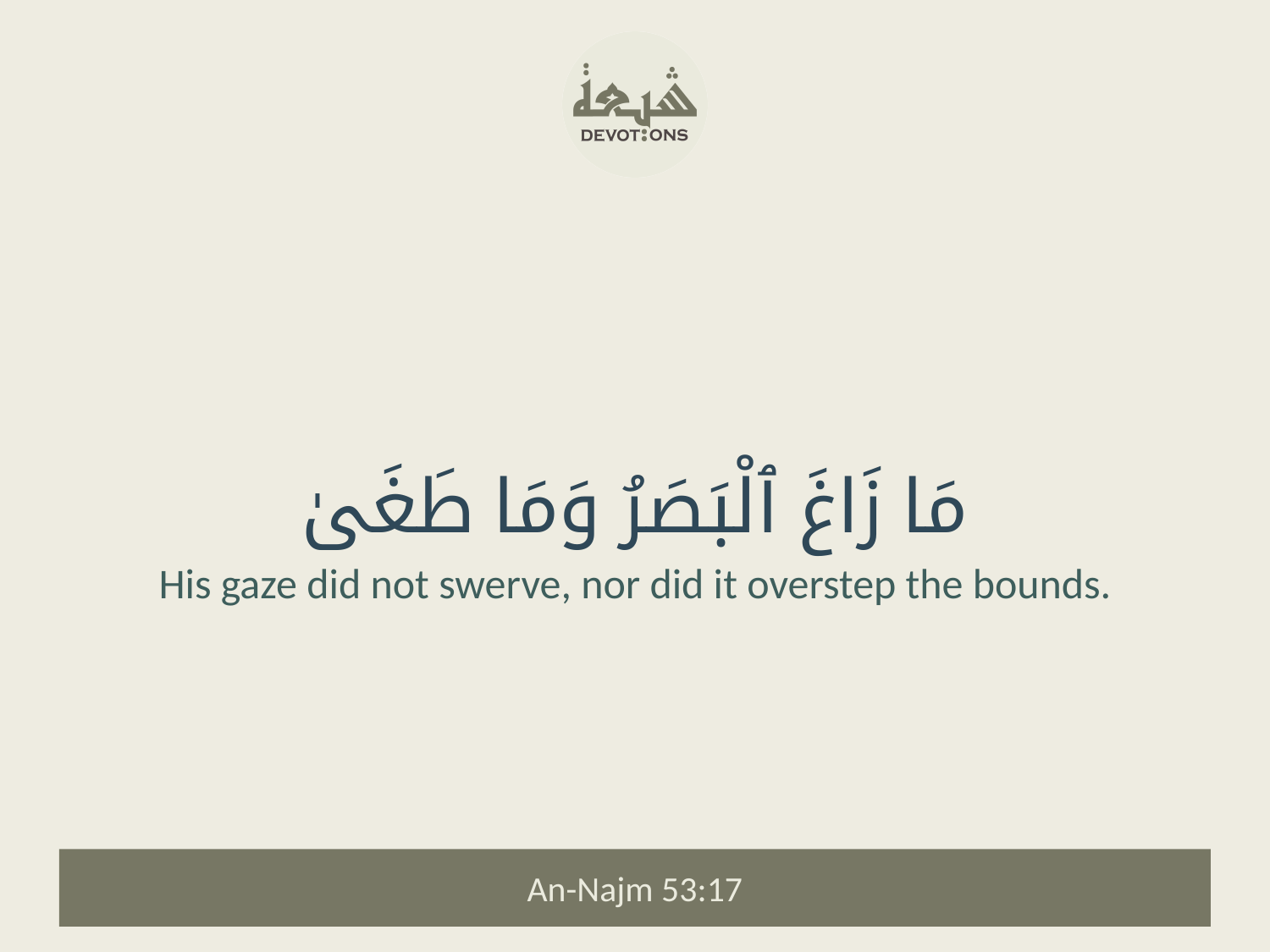

مَا زَاغَ ٱلْبَصَرُ وَمَا طَغَىٰ
His gaze did not swerve, nor did it overstep the bounds.
An-Najm 53:17